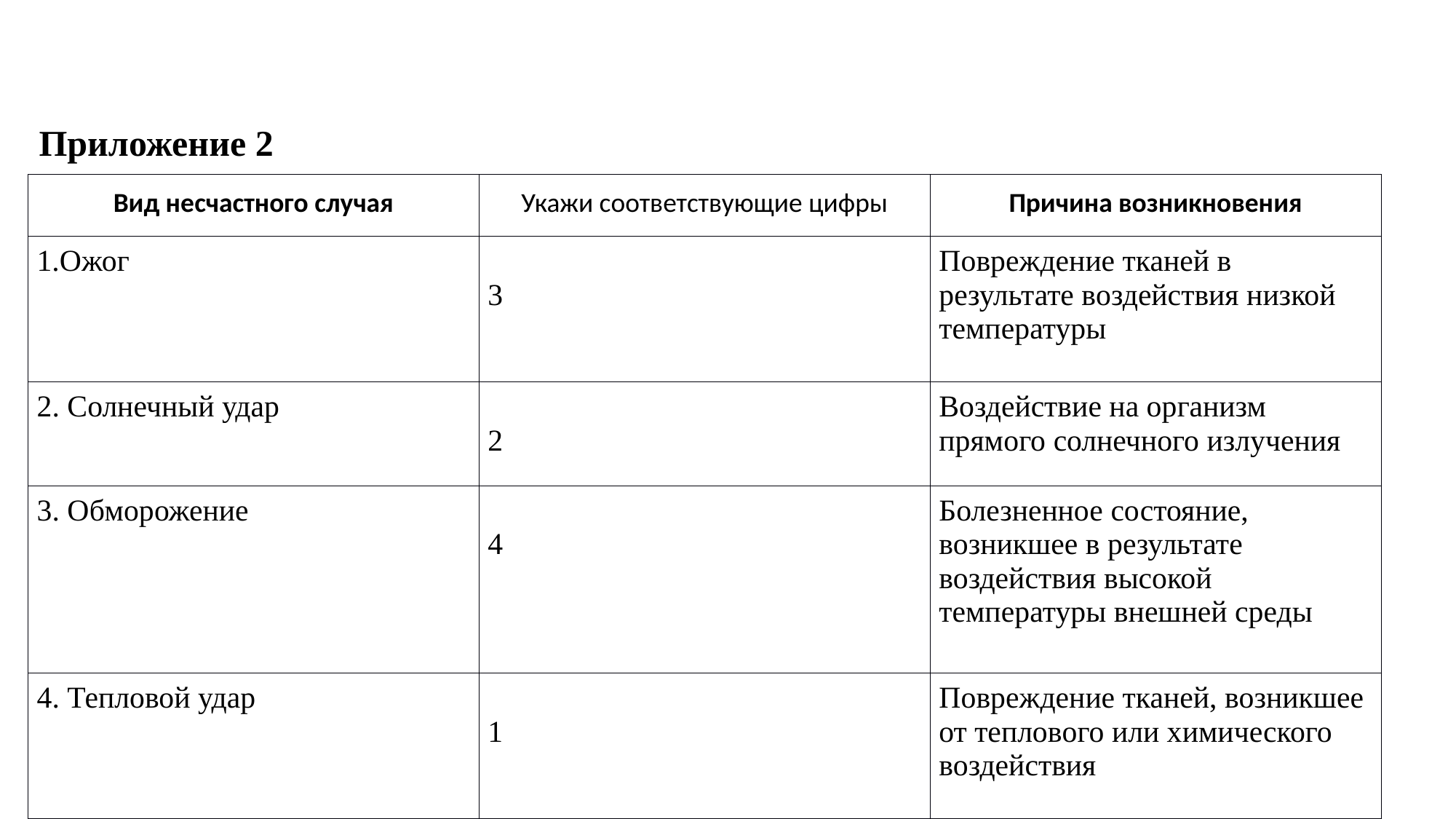

Приложение 2
| Вид несчастного случая | Укажи соответствующие цифры | Причина возникновения |
| --- | --- | --- |
| Ожог | 3 | Повреждение тканей в результате воздействия низкой температуры |
| 2. Солнечный удар | 2 | Воздействие на организм прямого солнечного излучения |
| 3. Обморожение | 4 | Болезненное состояние, возникшее в результате воздействия высокой температуры внешней среды |
| 4. Тепловой удар | 1 | Повреждение тканей, возникшее от теплового или химического воздействия |